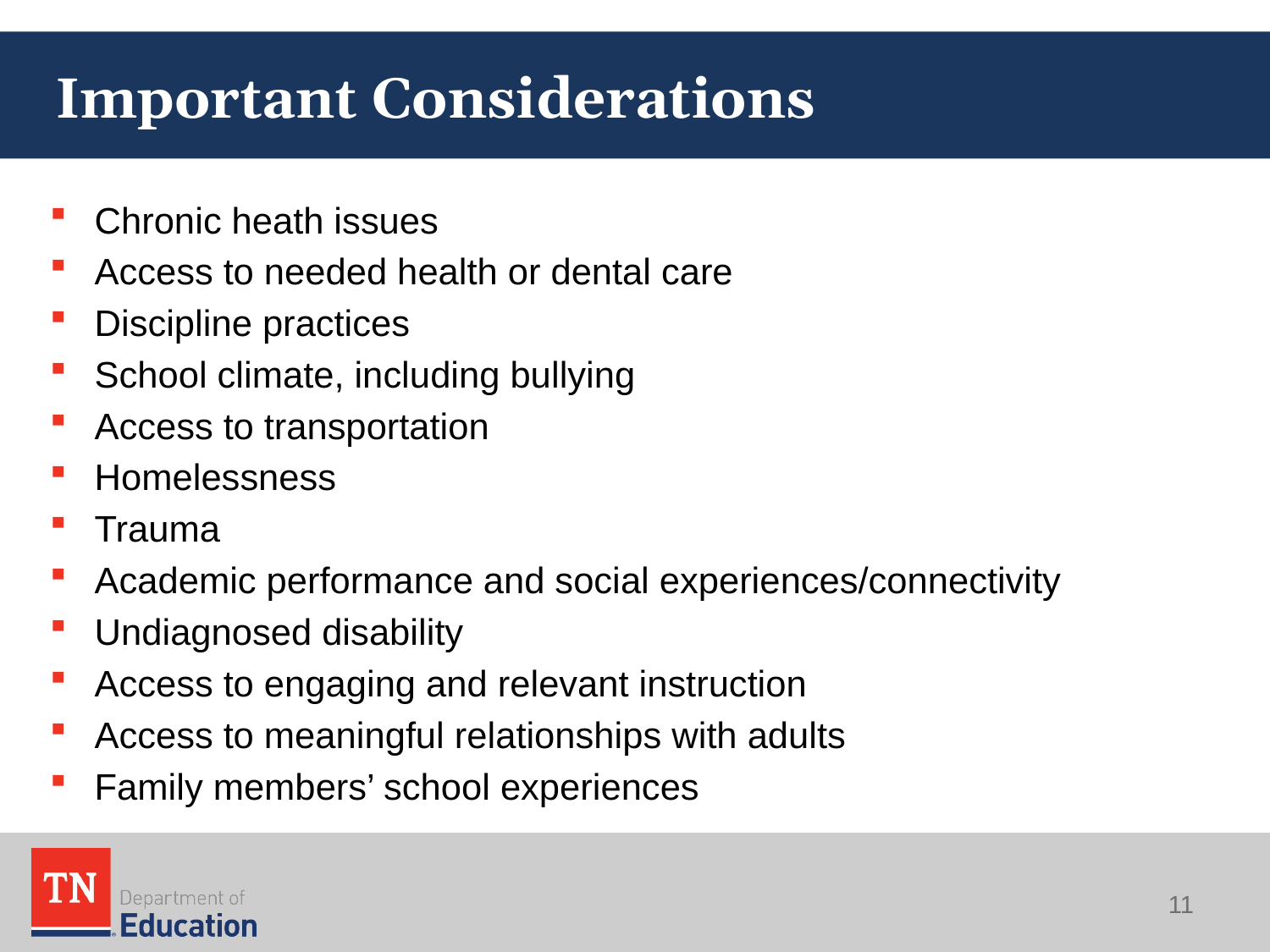

# Important Considerations
Chronic heath issues
Access to needed health or dental care
Discipline practices
School climate, including bullying
Access to transportation
Homelessness
Trauma
Academic performance and social experiences/connectivity
Undiagnosed disability
Access to engaging and relevant instruction
Access to meaningful relationships with adults
Family members’ school experiences

11